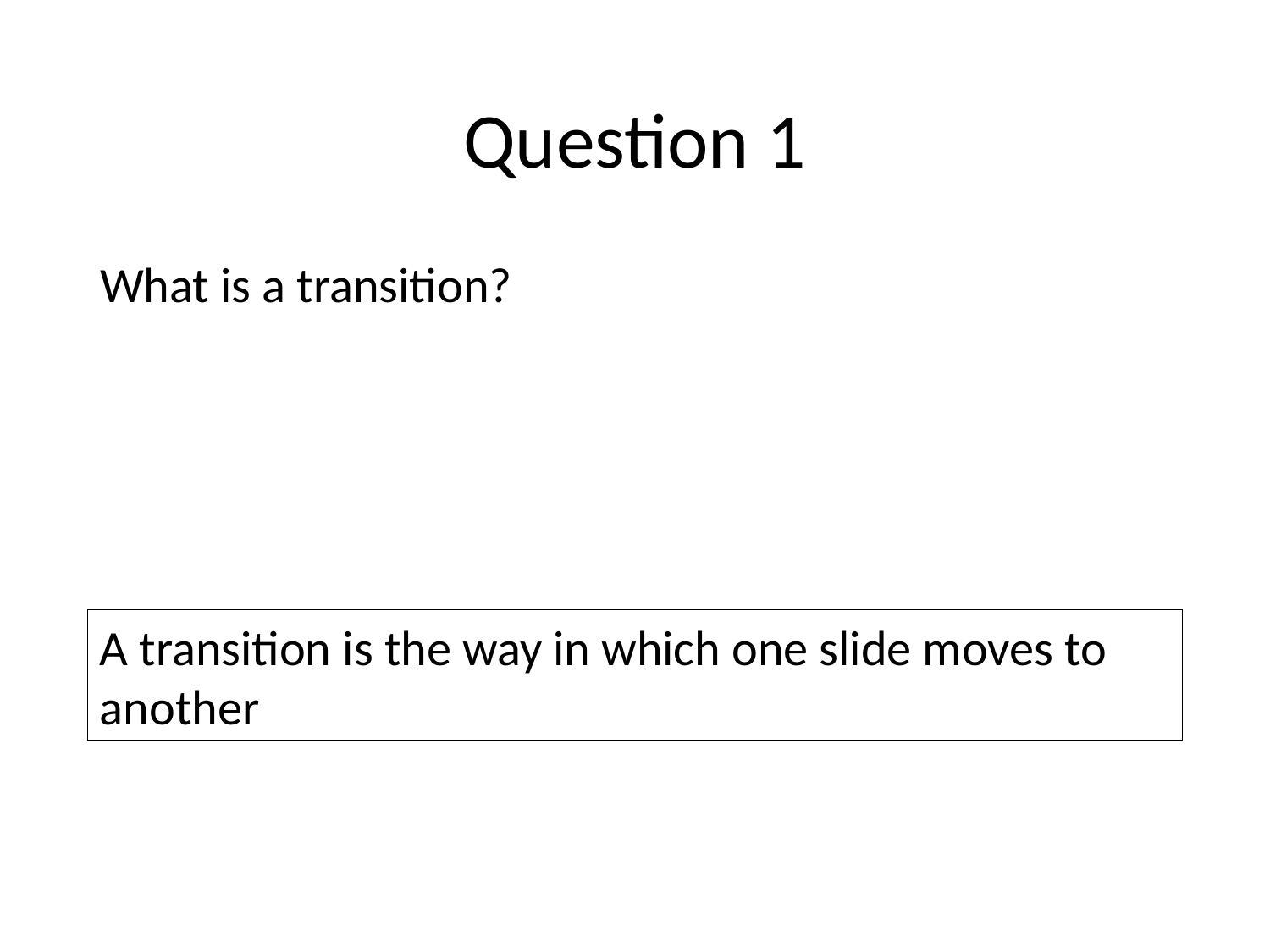

# Question 1
What is a transition?
A transition is the way in which one slide moves to another